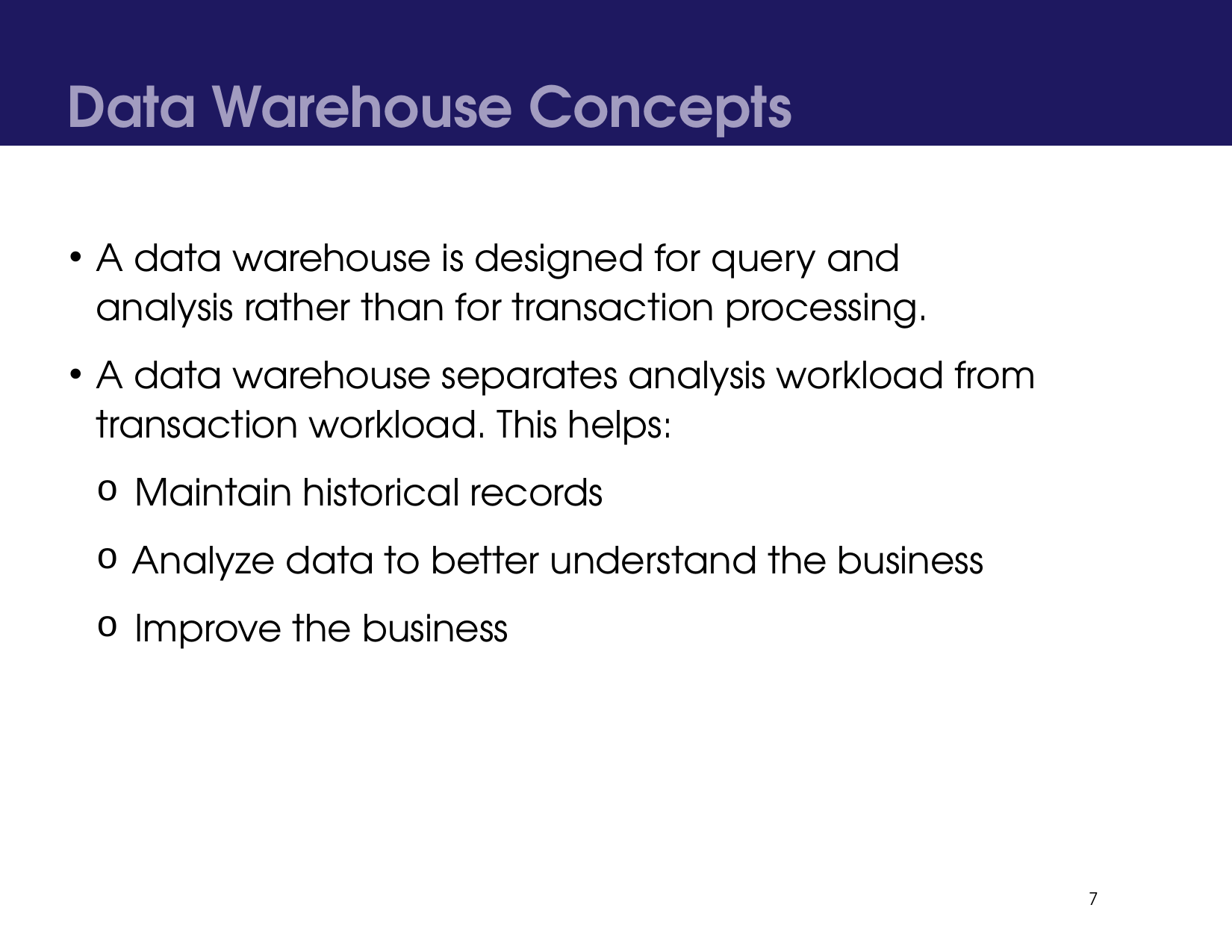

# Data Warehouse Concepts
A data warehouse is designed for query and analysis rather than for transaction processing.
A data warehouse separates analysis workload from transaction workload. This helps:
 Maintain historical records
Analyze data to better understand the business
 Improve the business
7